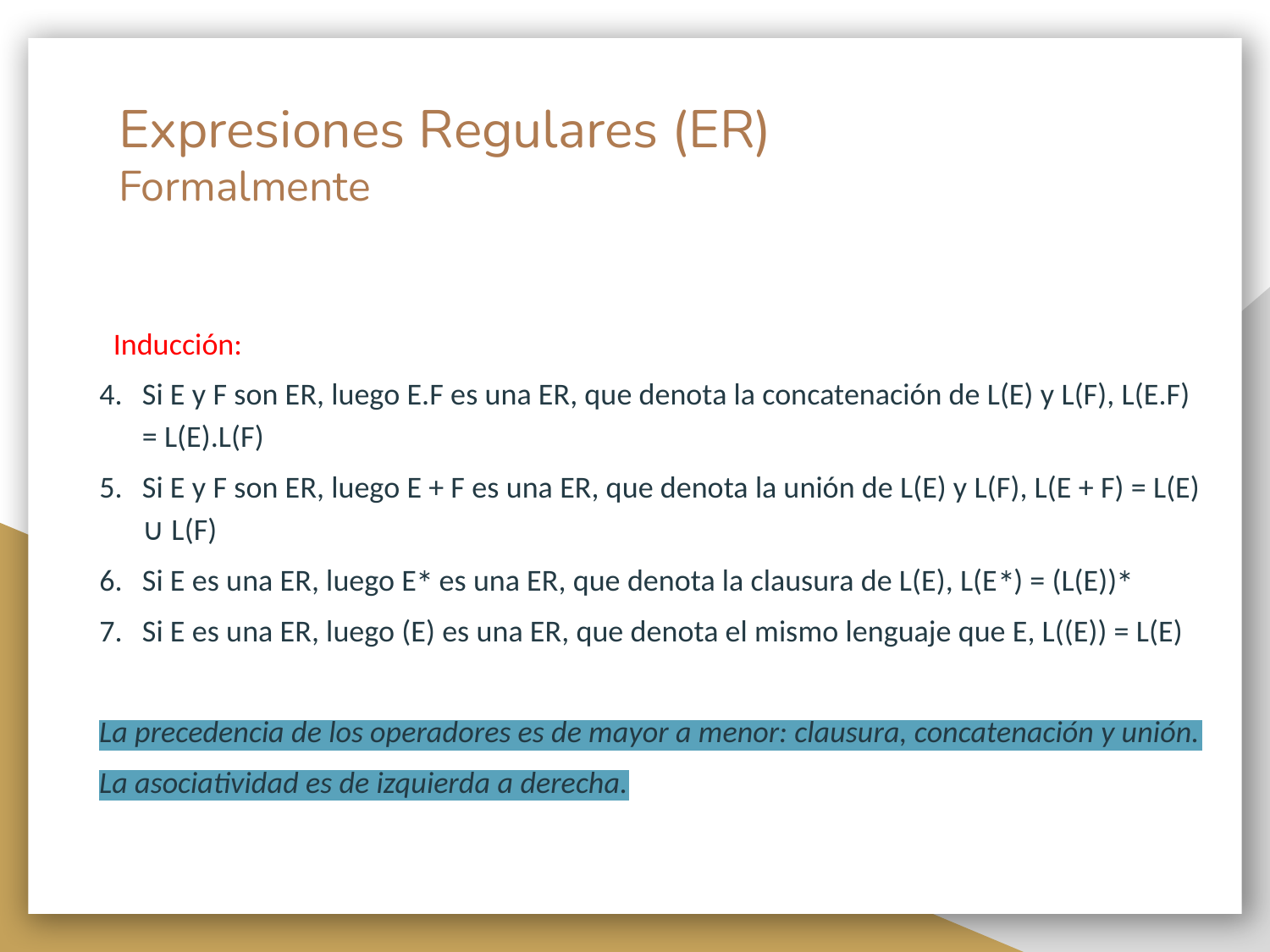

# Expresiones Regulares (ER) Formalmente
   Inducción:
Si E y F son ER, luego E.F es una ER, que denota la concatenación de L(E) y L(F), L(E.F) = L(E).L(F)
Si E y F son ER, luego E + F es una ER, que denota la unión de L(E) y L(F), L(E + F) = L(E) ∪ L(F)
Si E es una ER, luego E∗ es una ER, que denota la clausura de L(E), L(E∗) = (L(E))∗
Si E es una ER, luego (E) es una ER, que denota el mismo lenguaje que E, L((E)) = L(E)

La precedencia de los operadores es de mayor a menor: clausura, concatenación y unión.
La asociatividad es de izquierda a derecha.